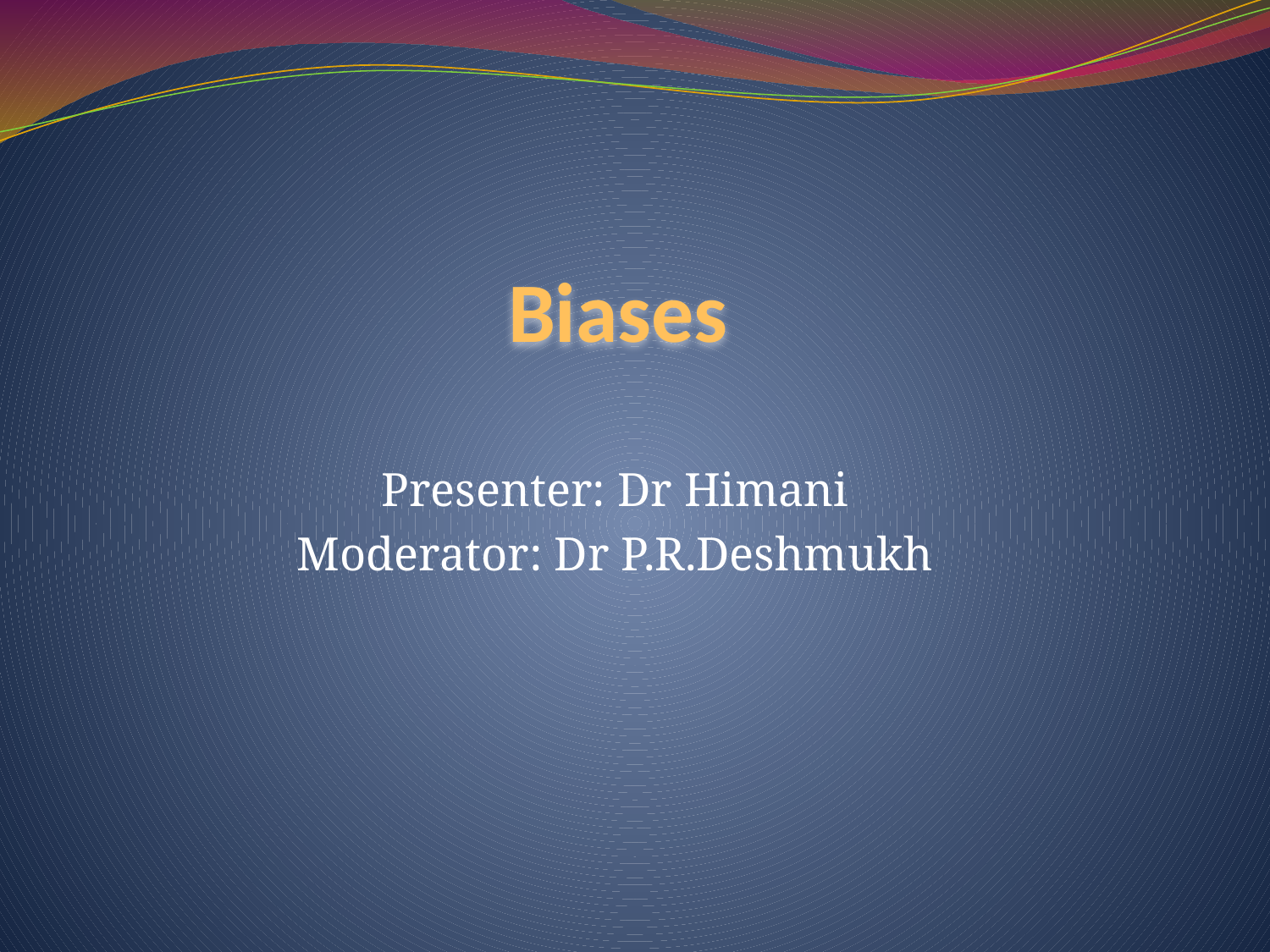

# Biases
Presenter: Dr Himani
Moderator: Dr P.R.Deshmukh